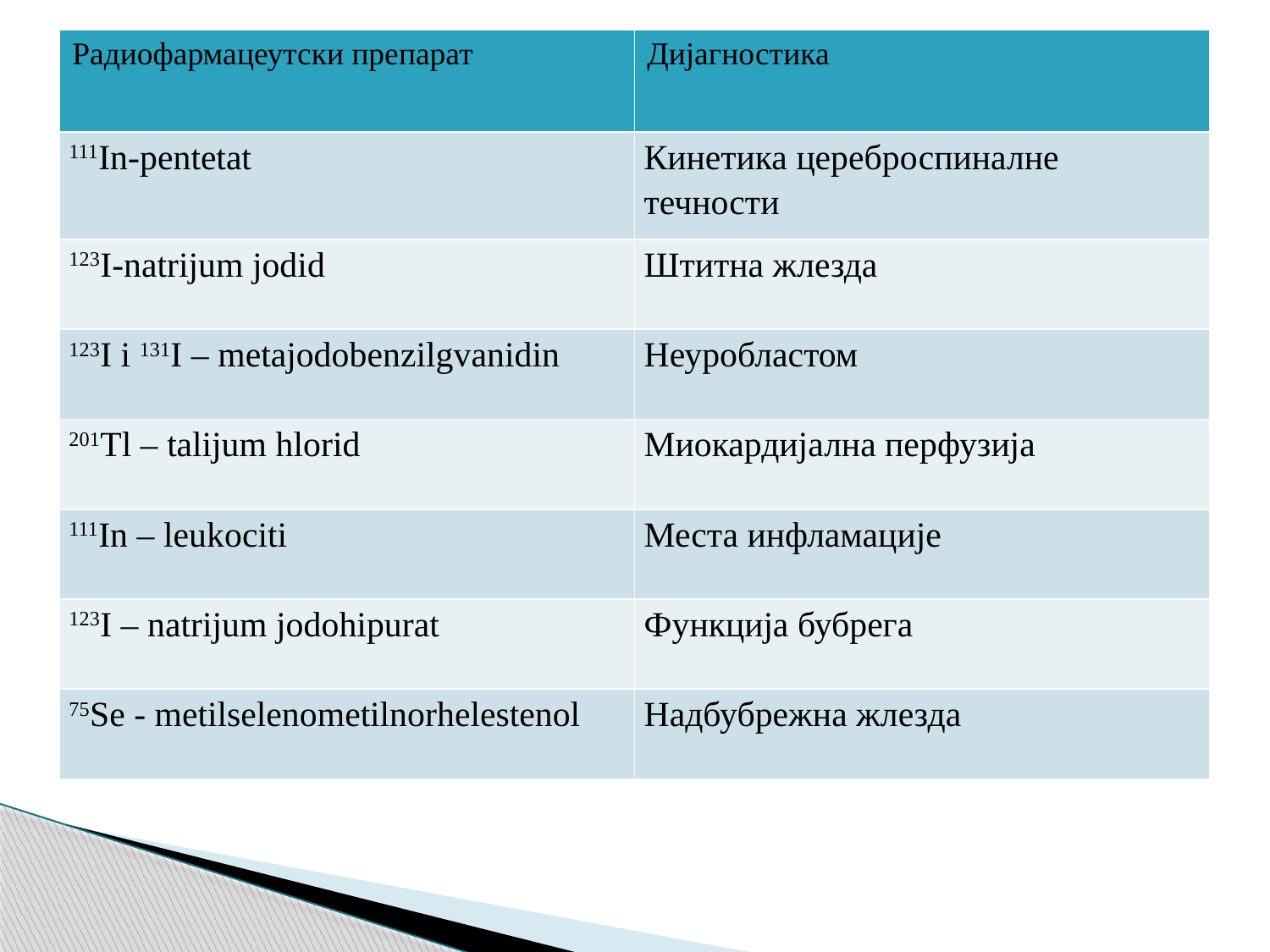

| Радиофармацеутски препарат | Дијагностика |
| --- | --- |
| 111In-pentetat | Кинетика цереброспиналне течности |
| 123I-natrijum jodid | Штитна жлезда |
| 123I i 131I – metajodobenzilgvanidin | Неуробластом |
| 201Tl – talijum hlorid | Миокардијална перфузија |
| 111In – leukociti | Места инфламације |
| 123I – natrijum jodohipurat | Функција бубрега |
| 75Se - metilselenometilnorhelestenol | Надбубрежна жлезда |